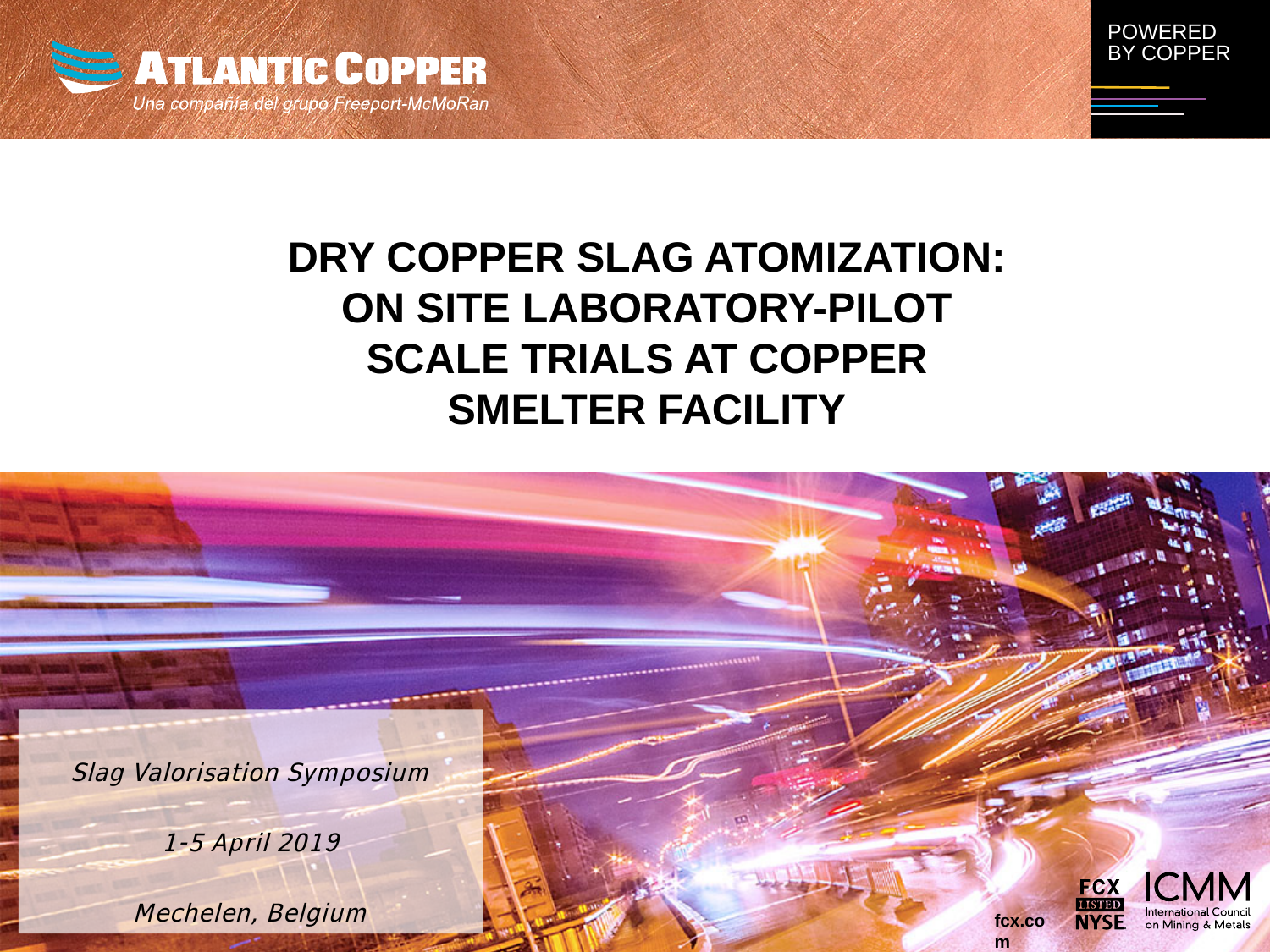

DRY COPPER SLAG ATOMIZATION: ON SITE LABORATORY-PILOT SCALE TRIALS AT COPPER SMELTER FACILITY
Title
Slag Valorisation Symposium
1-5 April 2019
Mechelen, Belgium